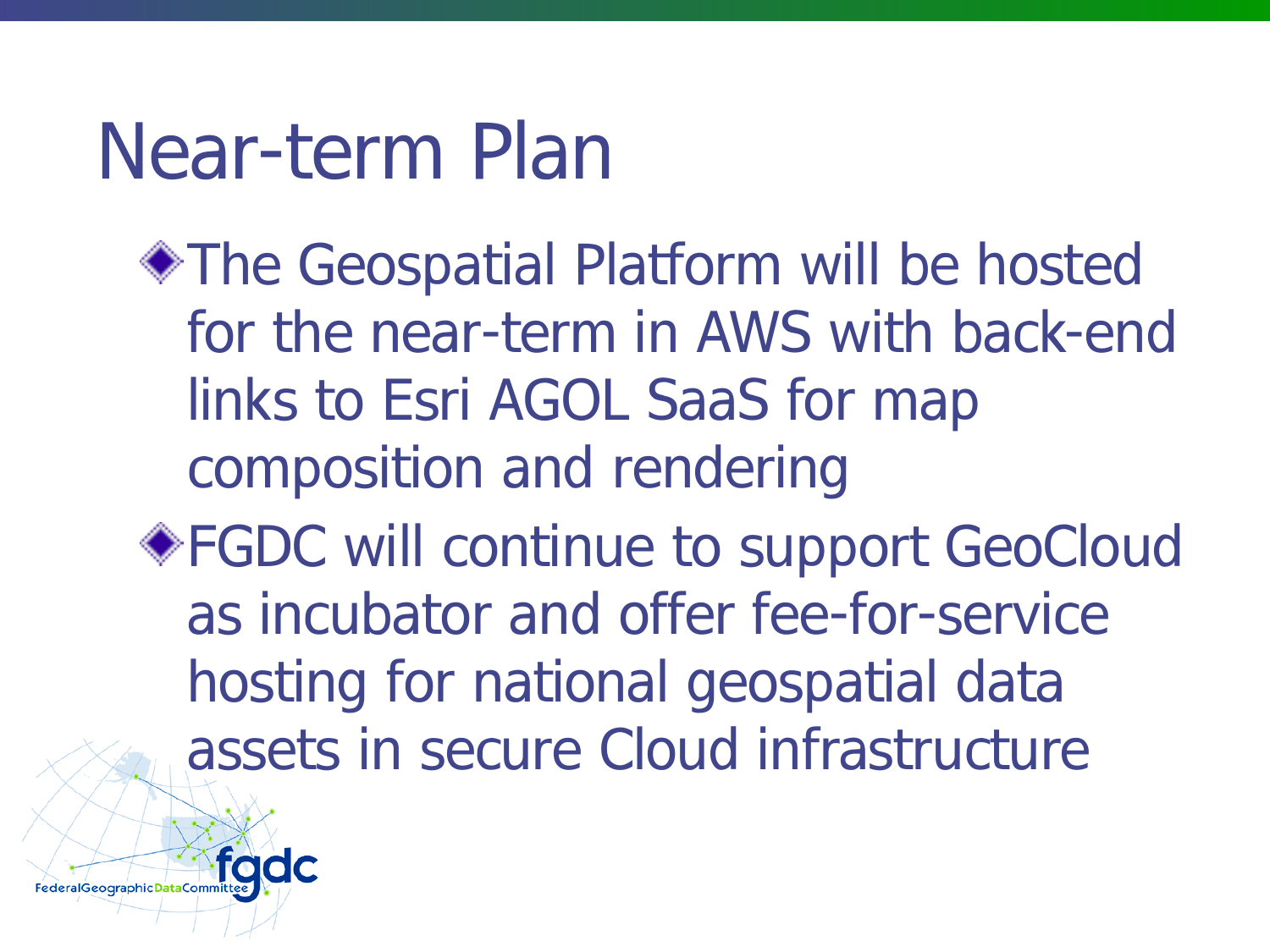

# Near-term Plan
The Geospatial Platform will be hosted for the near-term in AWS with back-end links to Esri AGOL SaaS for map composition and rendering
FGDC will continue to support GeoCloud as incubator and offer fee-for-service hosting for national geospatial data assets in secure Cloud infrastructure